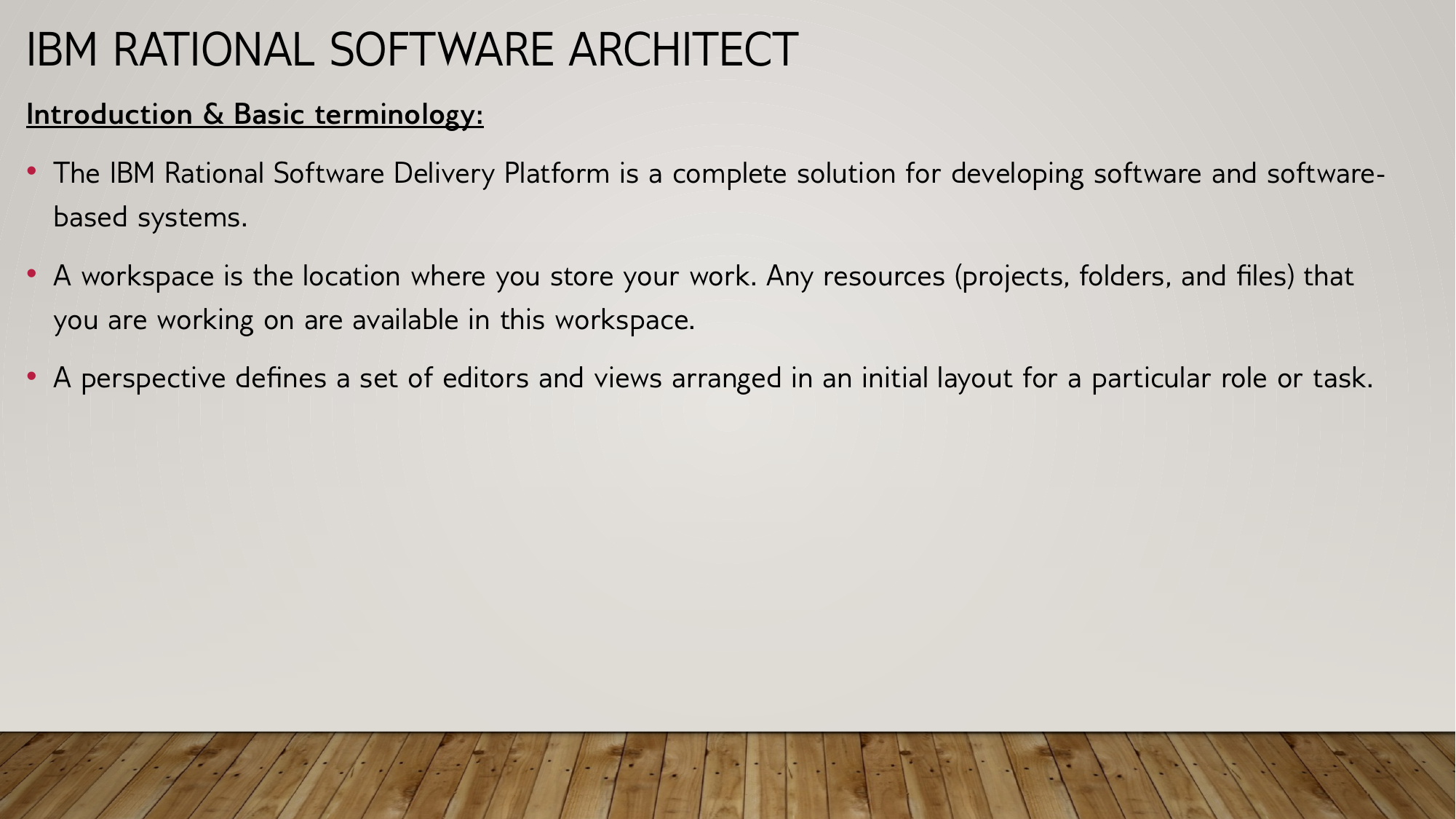

# IBM Rational Software Architect
Introduction & Basic terminology:
The IBM Rational Software Delivery Platform is a complete solution for developing software and software-based systems.
A workspace is the location where you store your work. Any resources (projects, folders, and files) that you are working on are available in this workspace.
A perspective defines a set of editors and views arranged in an initial layout for a particular role or task.